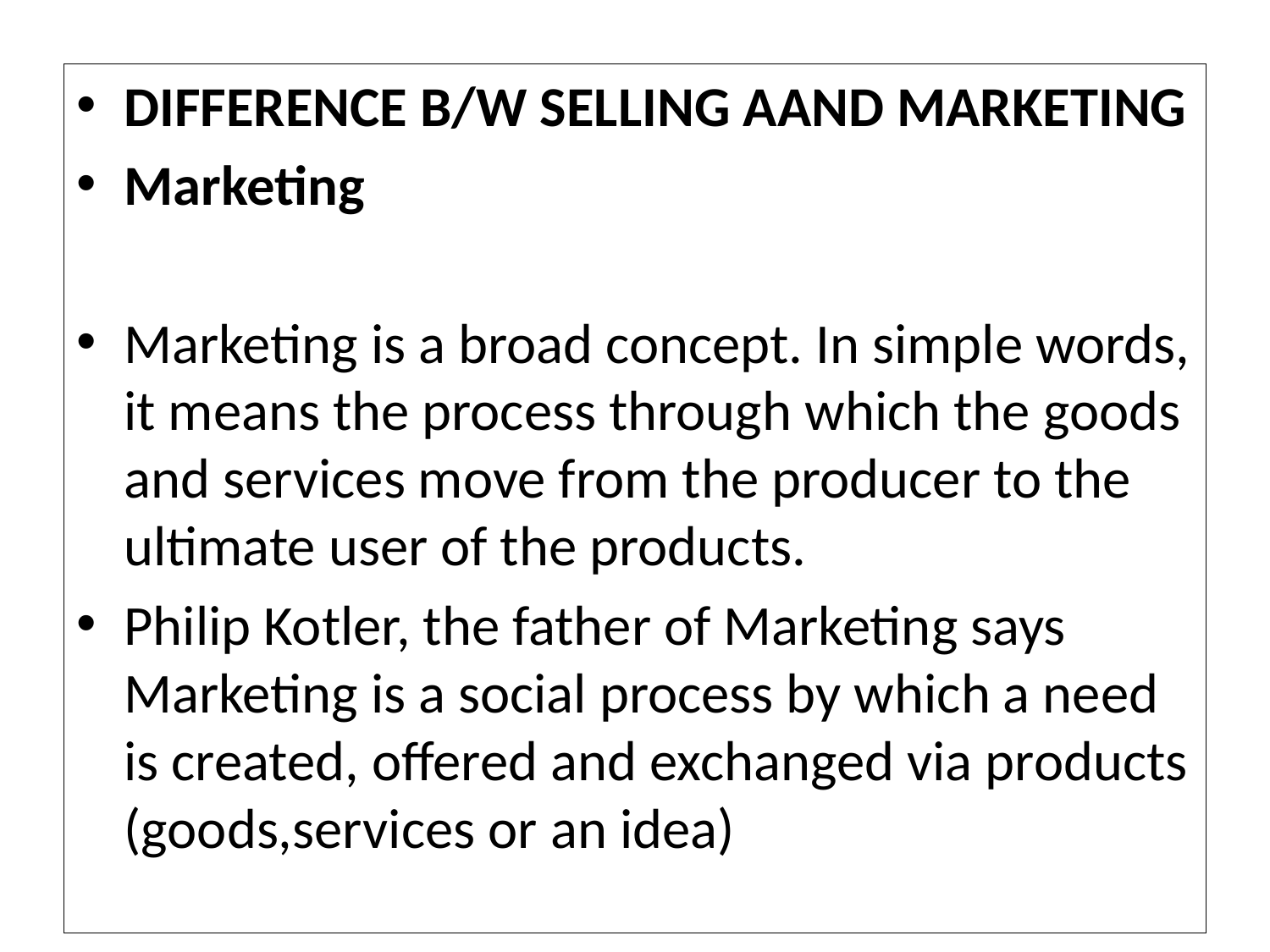

DIFFERENCE B/W SELLING AAND MARKETING
Marketing

Marketing is a broad concept. In simple words, it means the process through which the goods and services move from the producer to the ultimate user of the products.
Philip Kotler, the father of Marketing says Marketing is a social process by which a need is created, offered and exchanged via products (goods,services or an idea)